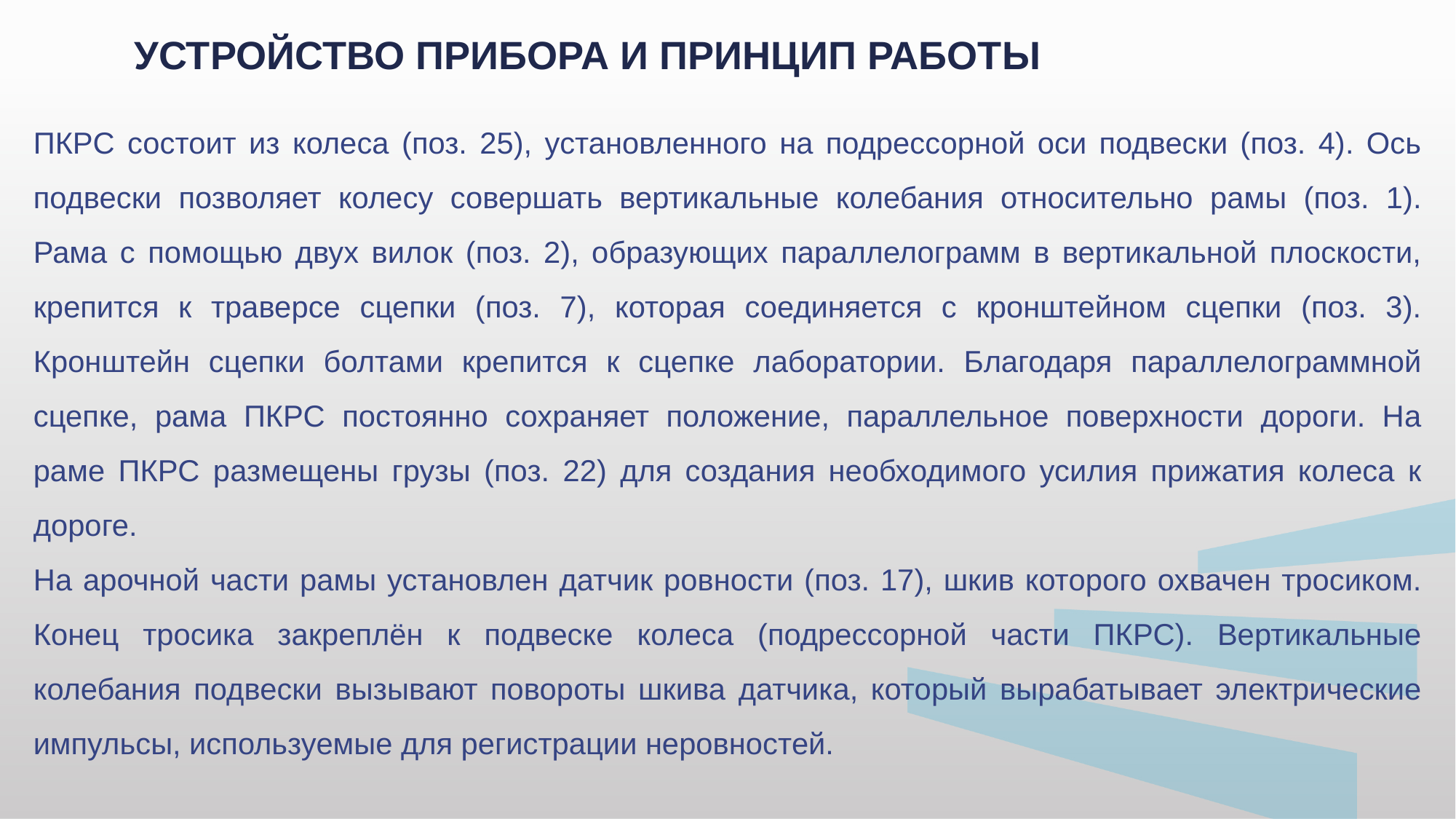

УСТРОЙСТВО ПРИБОРА И ПРИНЦИП РАБОТЫ
ПКРС состоит из колеса (поз. 25), установленного на подрессорной оси подвески (поз. 4). Ось подвески позволяет колесу совершать вертикальные колебания относительно рамы (поз. 1). Рама с помощью двух вилок (поз. 2), образующих параллелограмм в вертикальной плоскости, крепится к траверсе сцепки (поз. 7), которая соединяется с кронштейном сцепки (поз. 3). Кронштейн сцепки болтами крепится к сцепке лаборатории. Благодаря параллелограммной сцепке, рама ПКРС постоянно сохраняет положение, параллельное поверхности дороги. На раме ПКРС размещены грузы (поз. 22) для создания необходимого усилия прижатия колеса к дороге.
На арочной части рамы установлен датчик ровности (поз. 17), шкив которого охвачен тросиком. Конец тросика закреплён к подвеске колеса (подрессорной части ПКРС). Вертикальные колебания подвески вызывают повороты шкива датчика, который вырабатывает электрические импульсы, используемые для регистрации неровностей.